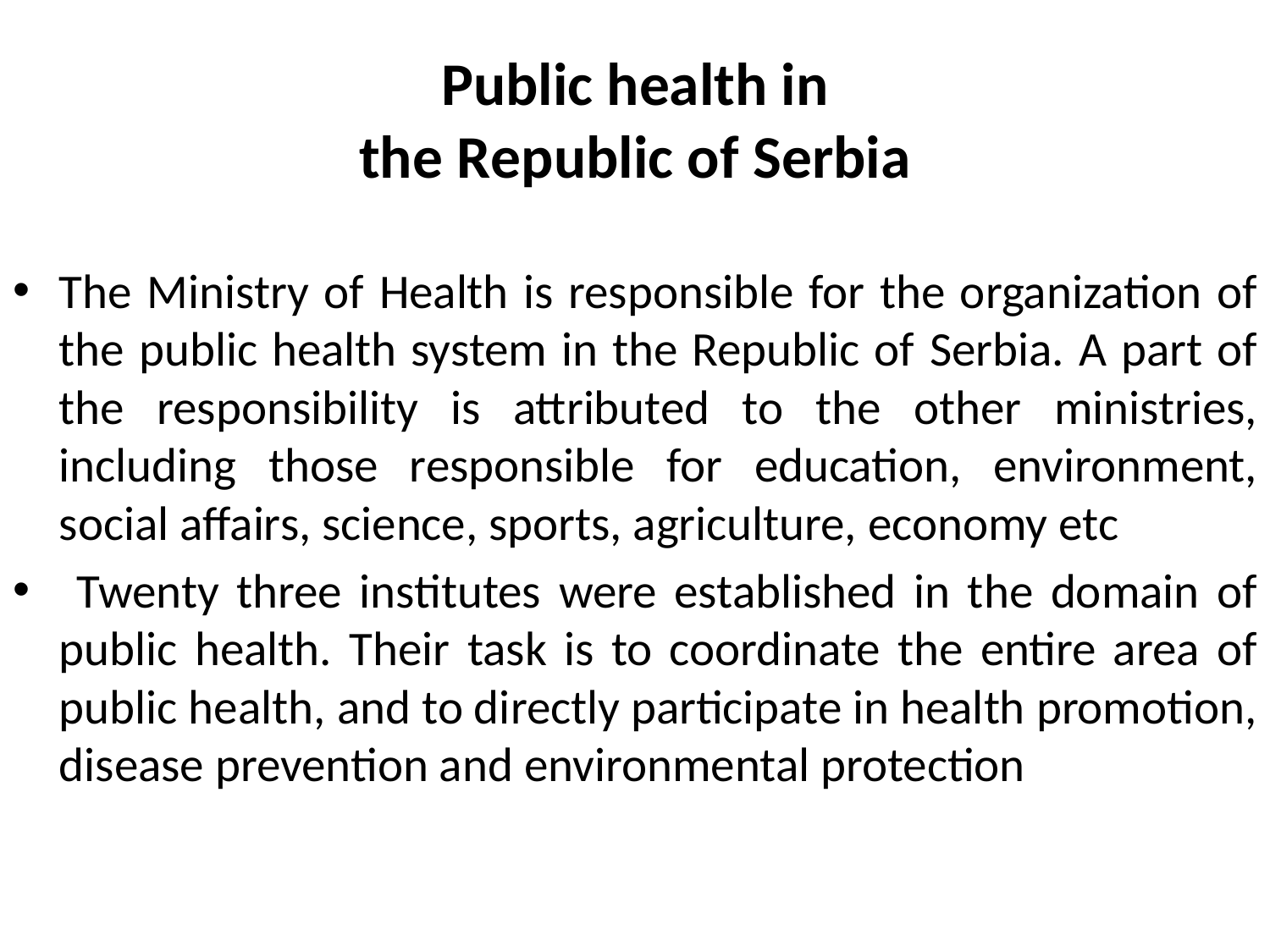

# Public health in the Republic of Serbia
The Ministry of Health is responsible for the organization of the public health system in the Republic of Serbia. A part of the responsibility is attributed to the other ministries, including those responsible for education, environment, social affairs, science, sports, agriculture, economy etc
 Twenty three institutes were established in the domain of public health. Their task is to coordinate the entire area of public health, and to directly participate in health promotion, disease prevention and environmental protection